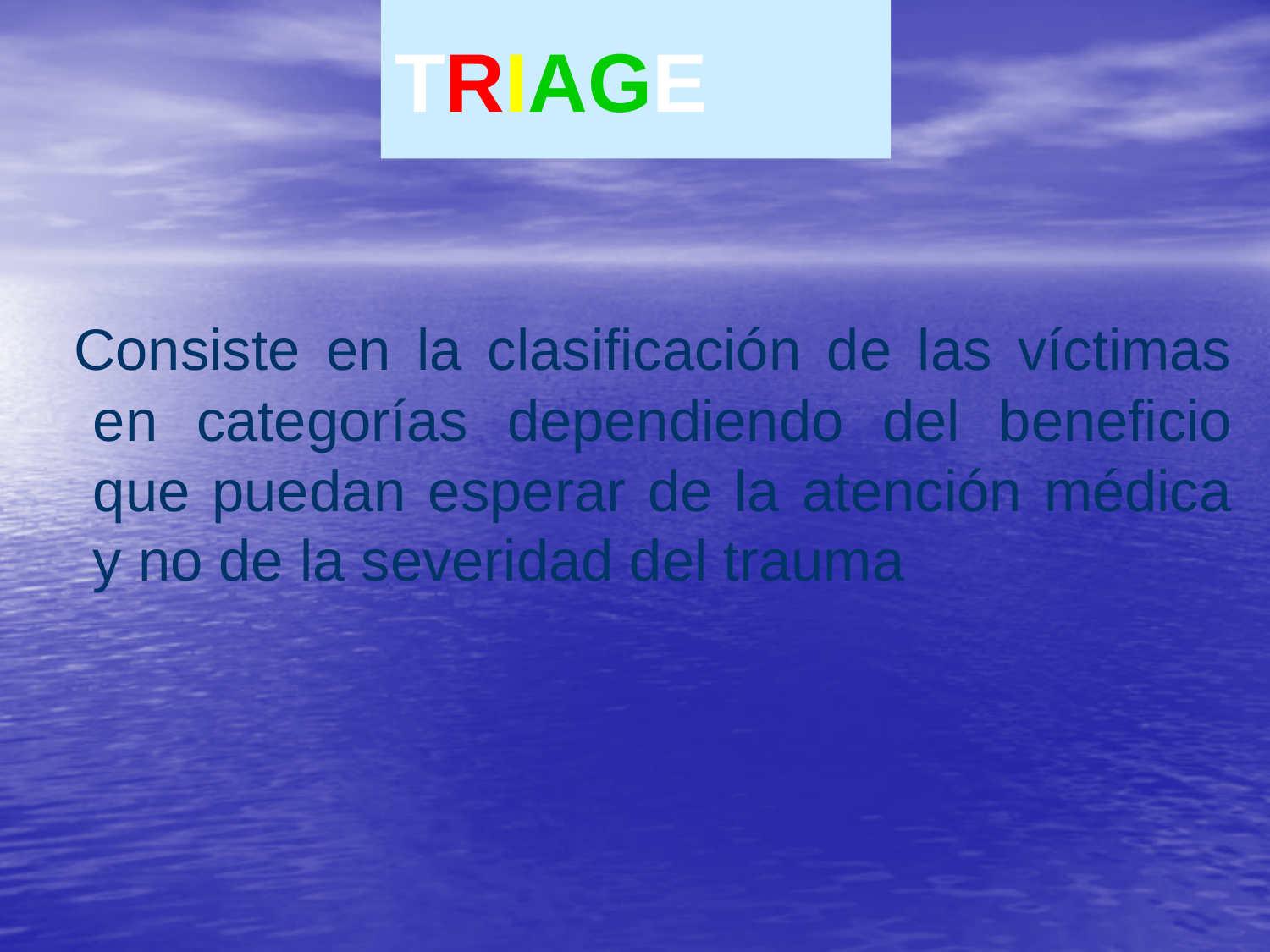

TRIAGE
 Consiste en la clasificación de las víctimas en categorías dependiendo del beneficio que puedan esperar de la atención médica y no de la severidad del trauma